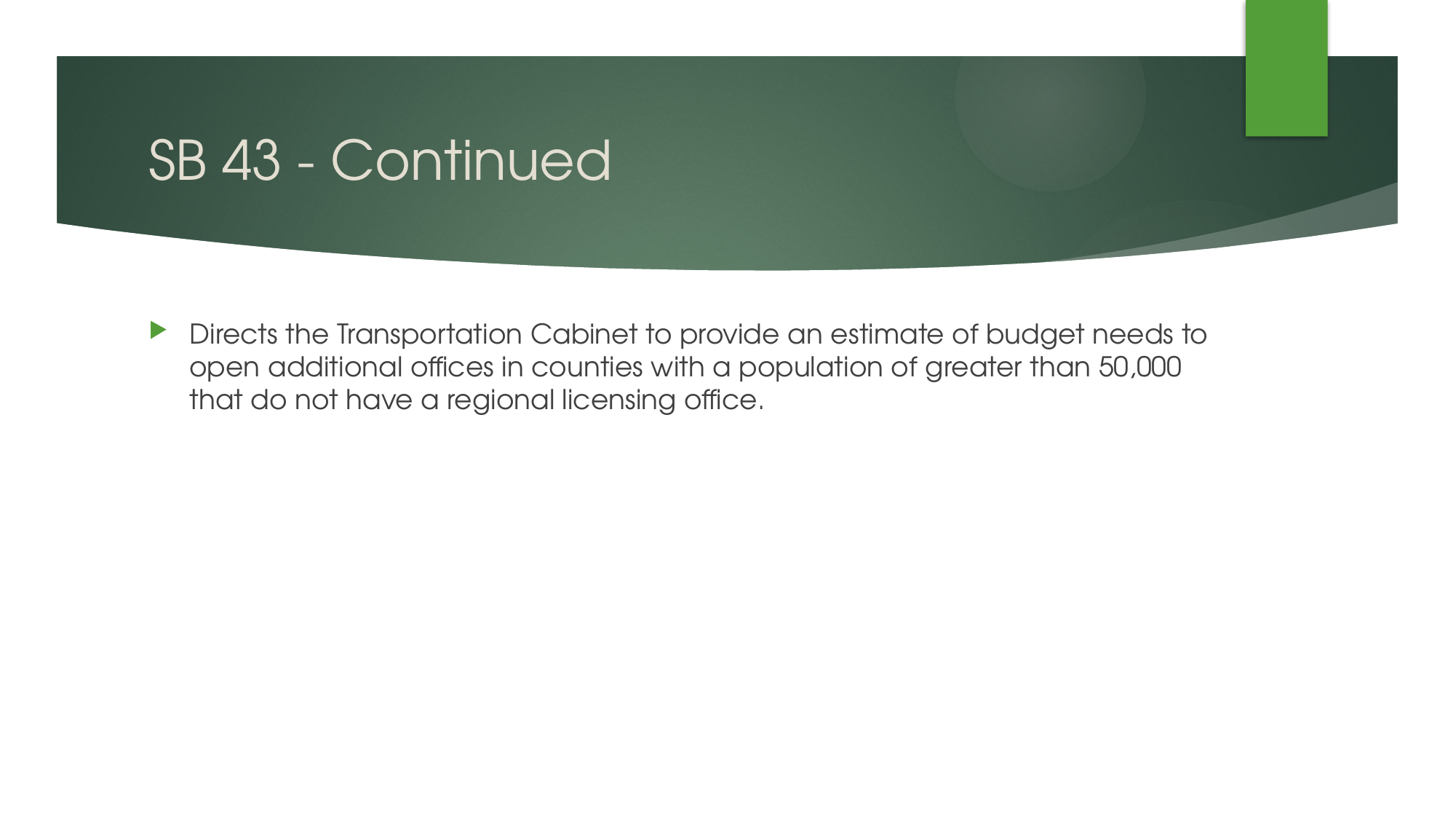

# SB 43 - Continued
Directs the Transportation Cabinet to provide an estimate of budget needs to open additional offices in counties with a population of greater than 50,000 that do not have a regional licensing office.